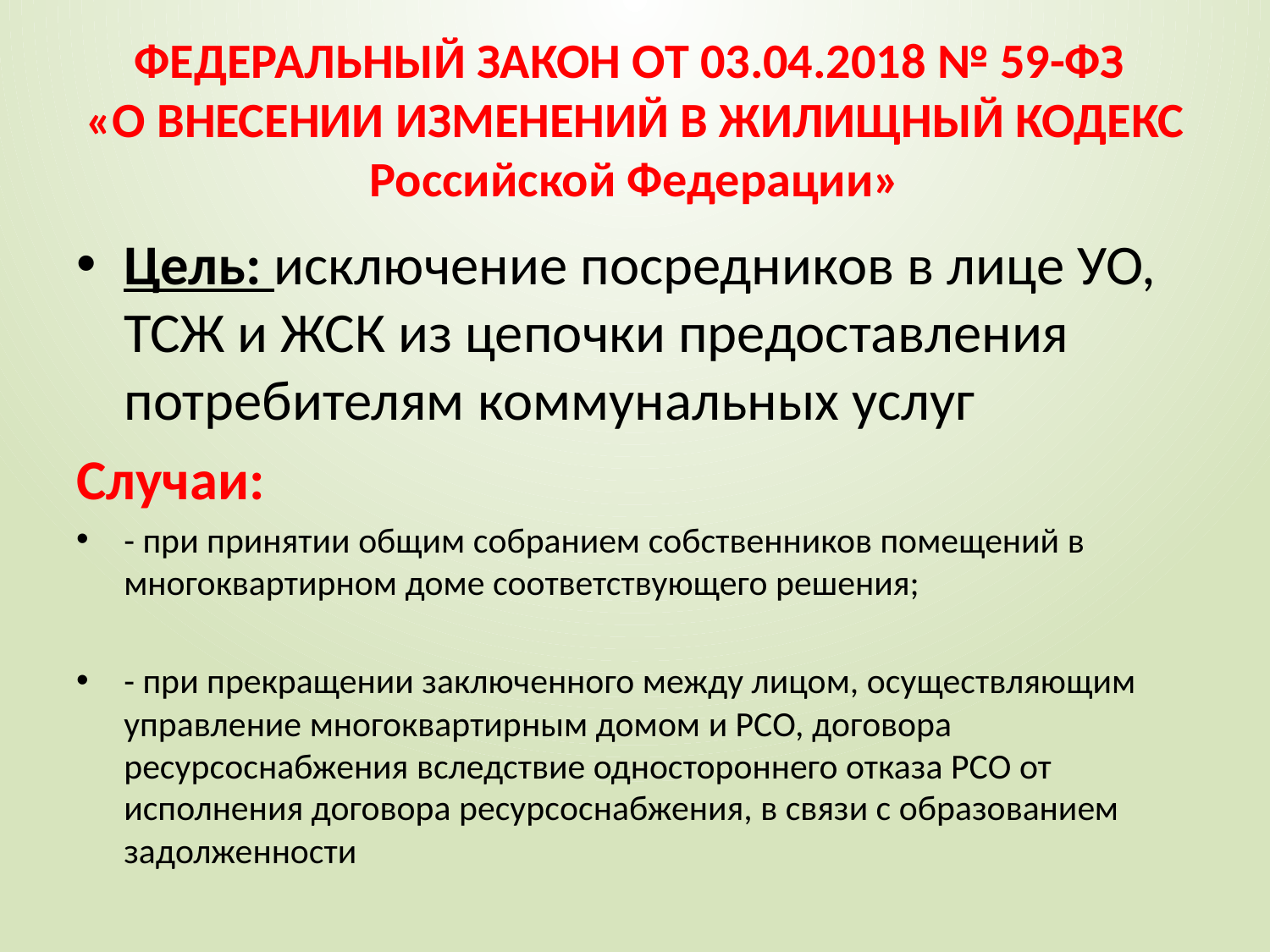

# ФЕДЕРАЛЬНЫЙ ЗАКОН ОТ 03.04.2018 № 59-ФЗ «О ВНЕСЕНИИ ИЗМЕНЕНИЙ В ЖИЛИЩНЫЙ КОДЕКС Российской Федерации»
Цель: исключение посредников в лице УО, ТСЖ и ЖСК из цепочки предоставления потребителям коммунальных услуг
Случаи:
- при принятии общим собранием собственников помещений в многоквартирном доме соответствующего решения;

- при прекращении заключенного между лицом, осуществляющим управление многоквартирным домом и РСО, договора ресурсоснабжения вследствие одностороннего отказа РСО от исполнения договора ресурсоснабжения, в связи с образованием задолженности